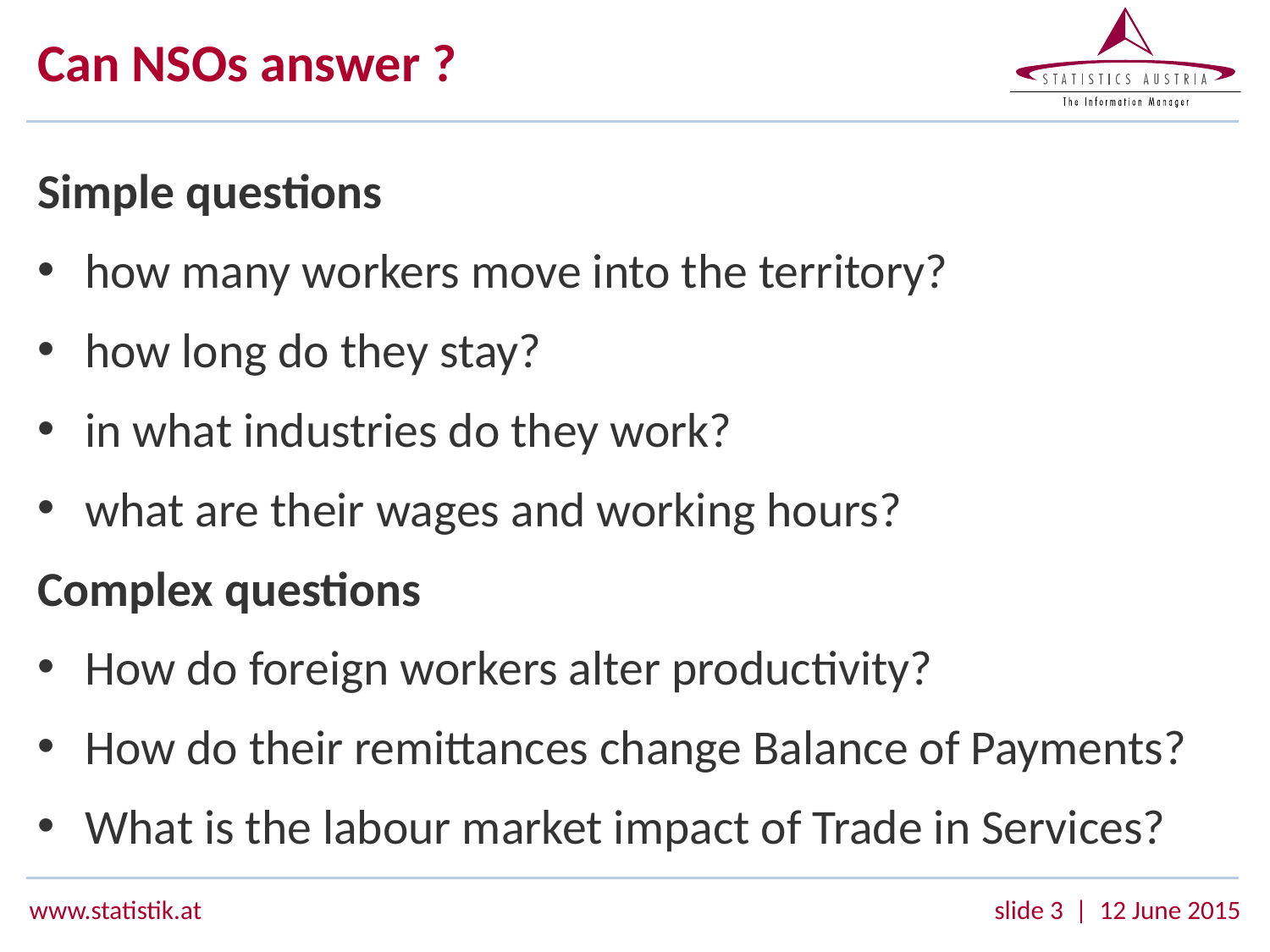

# Can NSOs answer ?
Simple questions
how many workers move into the territory?
how long do they stay?
in what industries do they work?
what are their wages and working hours?
Complex questions
How do foreign workers alter productivity?
How do their remittances change Balance of Payments?
What is the labour market impact of Trade in Services?